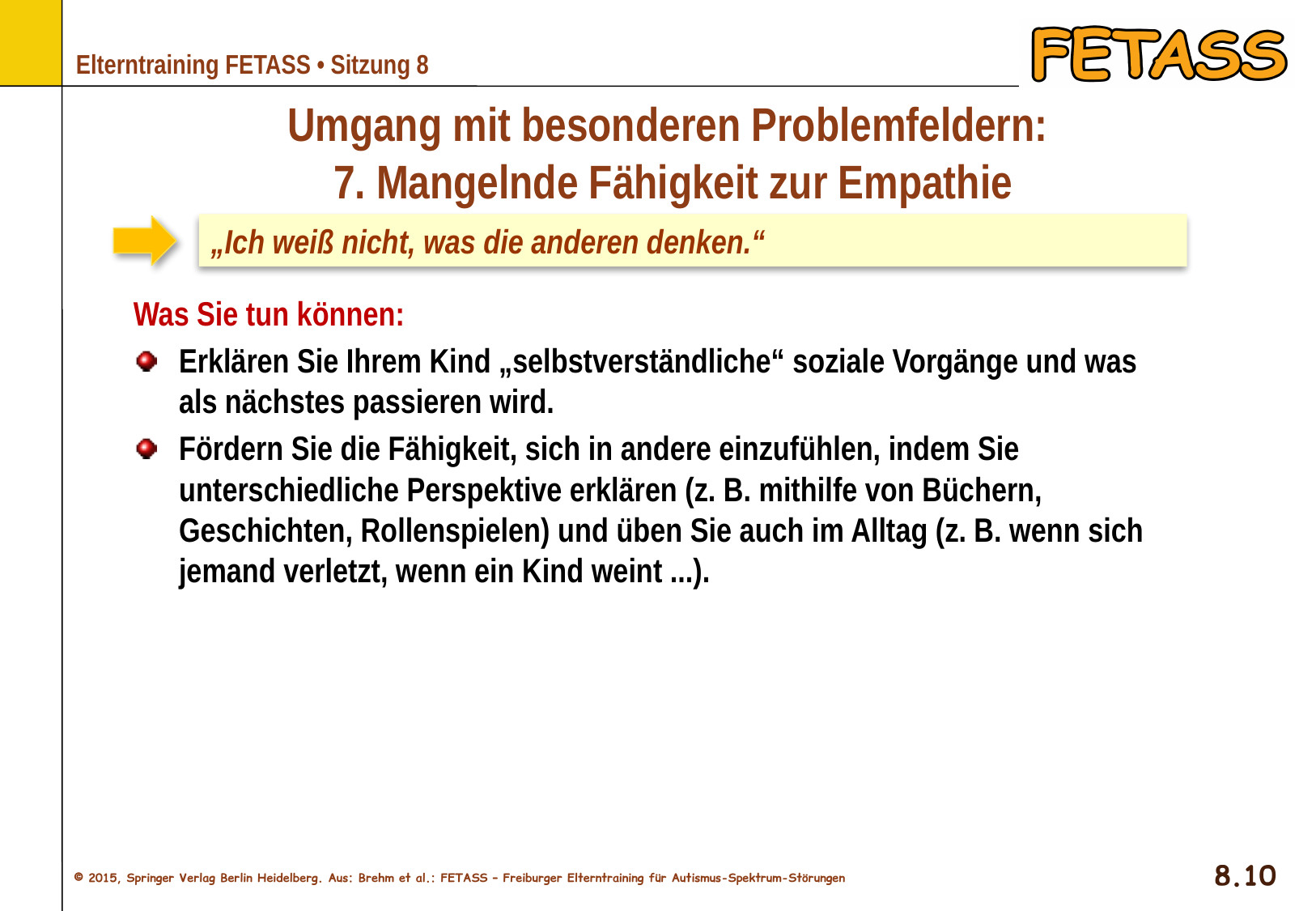

# Umgang mit besonderen Problemfeldern: 7. Mangelnde Fähigkeit zur Empathie
„Ich weiß nicht, was die anderen denken.“

Was Sie tun können:
Erklären Sie Ihrem Kind „selbstverständliche“ soziale Vorgänge und was als nächstes passieren wird.
Fördern Sie die Fähigkeit, sich in andere einzufühlen, indem Sie unterschiedliche Perspektive erklären (z. B. mithilfe von Büchern, Geschichten, Rollenspielen) und üben Sie auch im Alltag (z. B. wenn sich jemand verletzt, wenn ein Kind weint ...).
8.10